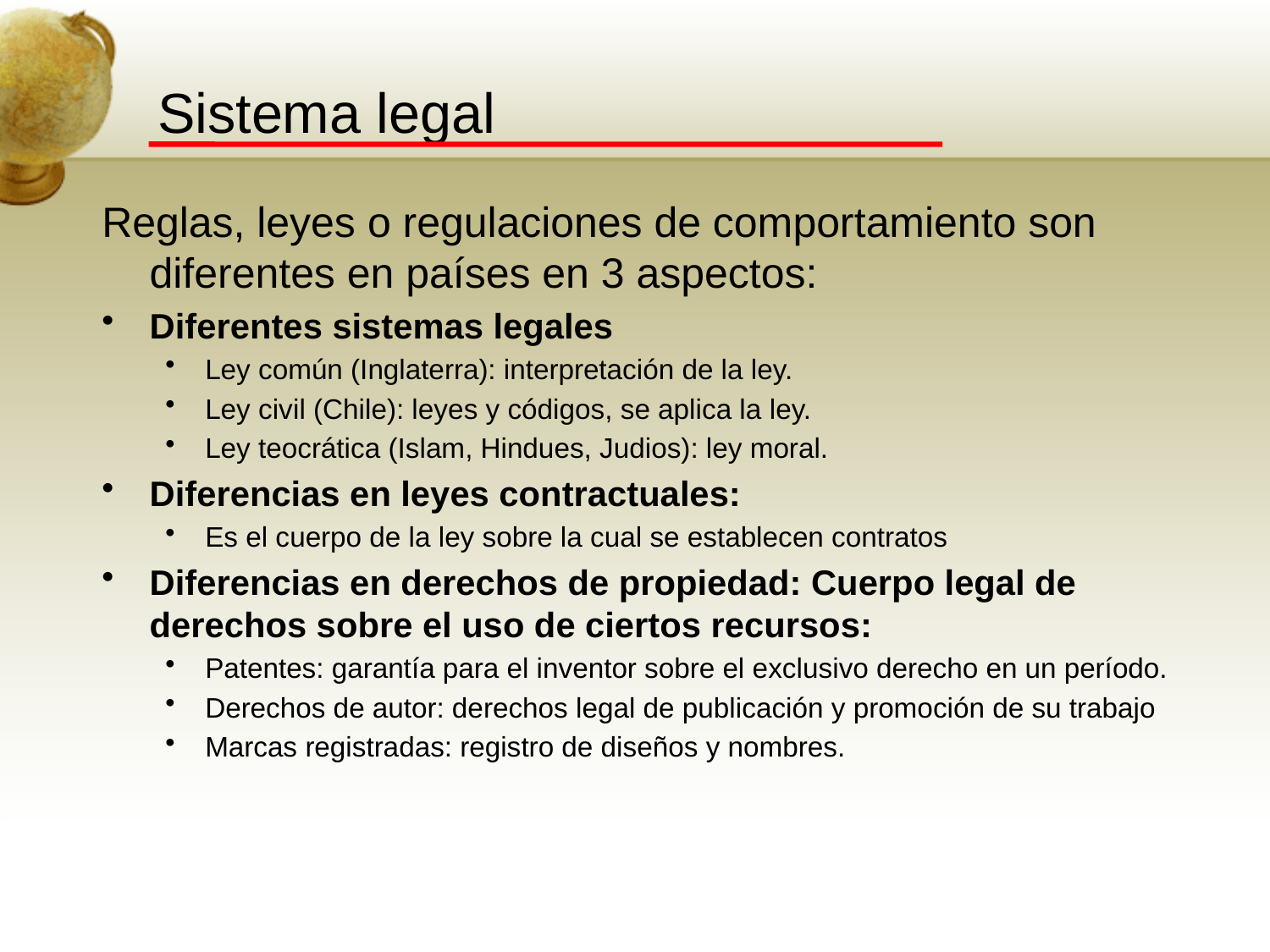

# Sistema legal

Reglas, leyes o regulaciones de comportamiento son diferentes en países en 3 aspectos:
Diferentes sistemas legales
Ley común (Inglaterra): interpretación de la ley.
Ley civil (Chile): leyes y códigos, se aplica la ley.
Ley teocrática (Islam, Hindues, Judios): ley moral.
Diferencias en leyes contractuales:
Es el cuerpo de la ley sobre la cual se establecen contratos
Diferencias en derechos de propiedad: Cuerpo legal de derechos sobre el uso de ciertos recursos:
Patentes: garantía para el inventor sobre el exclusivo derecho en un período.
Derechos de autor: derechos legal de publicación y promoción de su trabajo
Marcas registradas: registro de diseños y nombres.